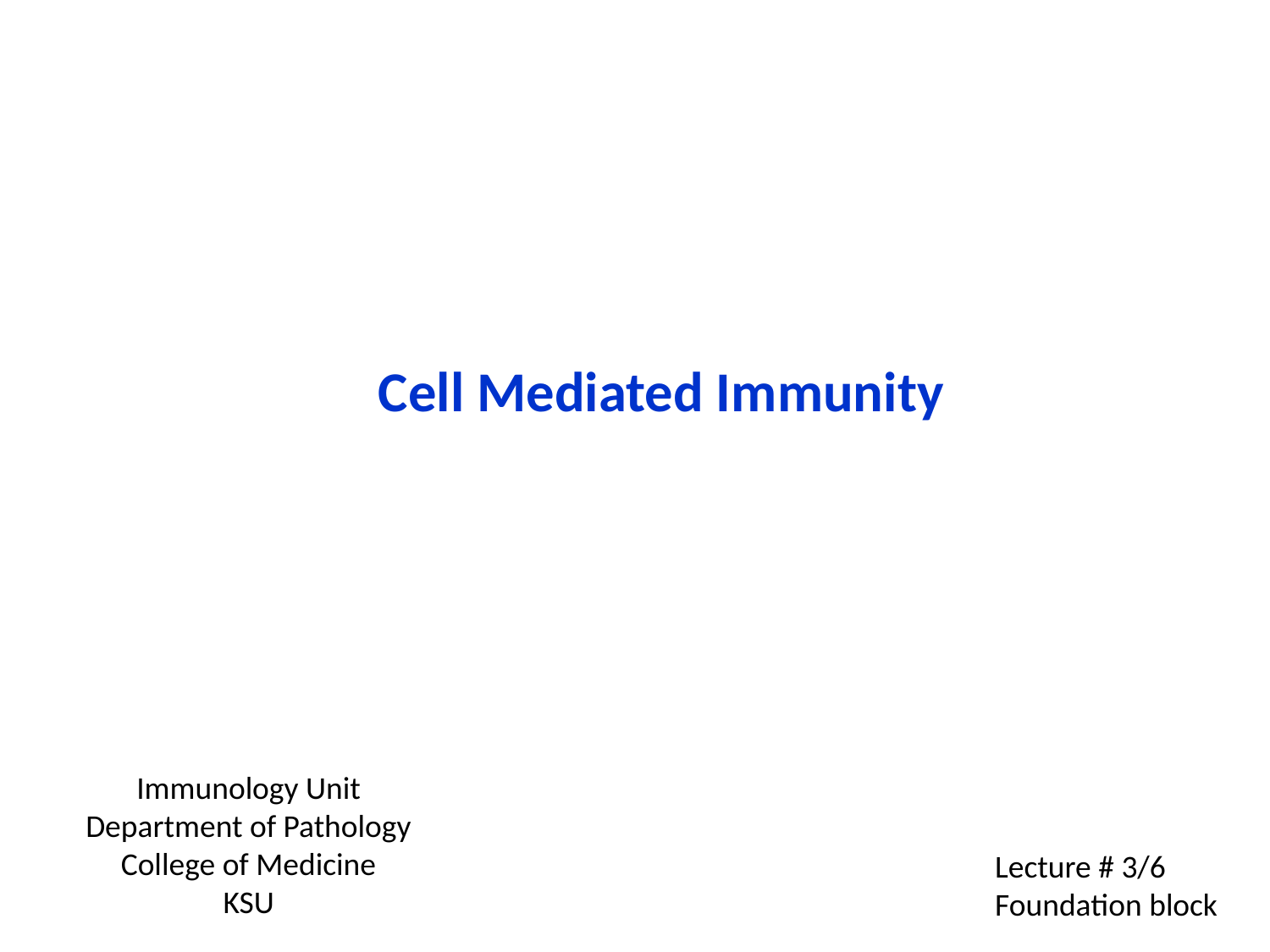

Cell Mediated Immunity
Immunology Unit
Department of Pathology
College of Medicine
KSU
Lecture # 3/6
Foundation block